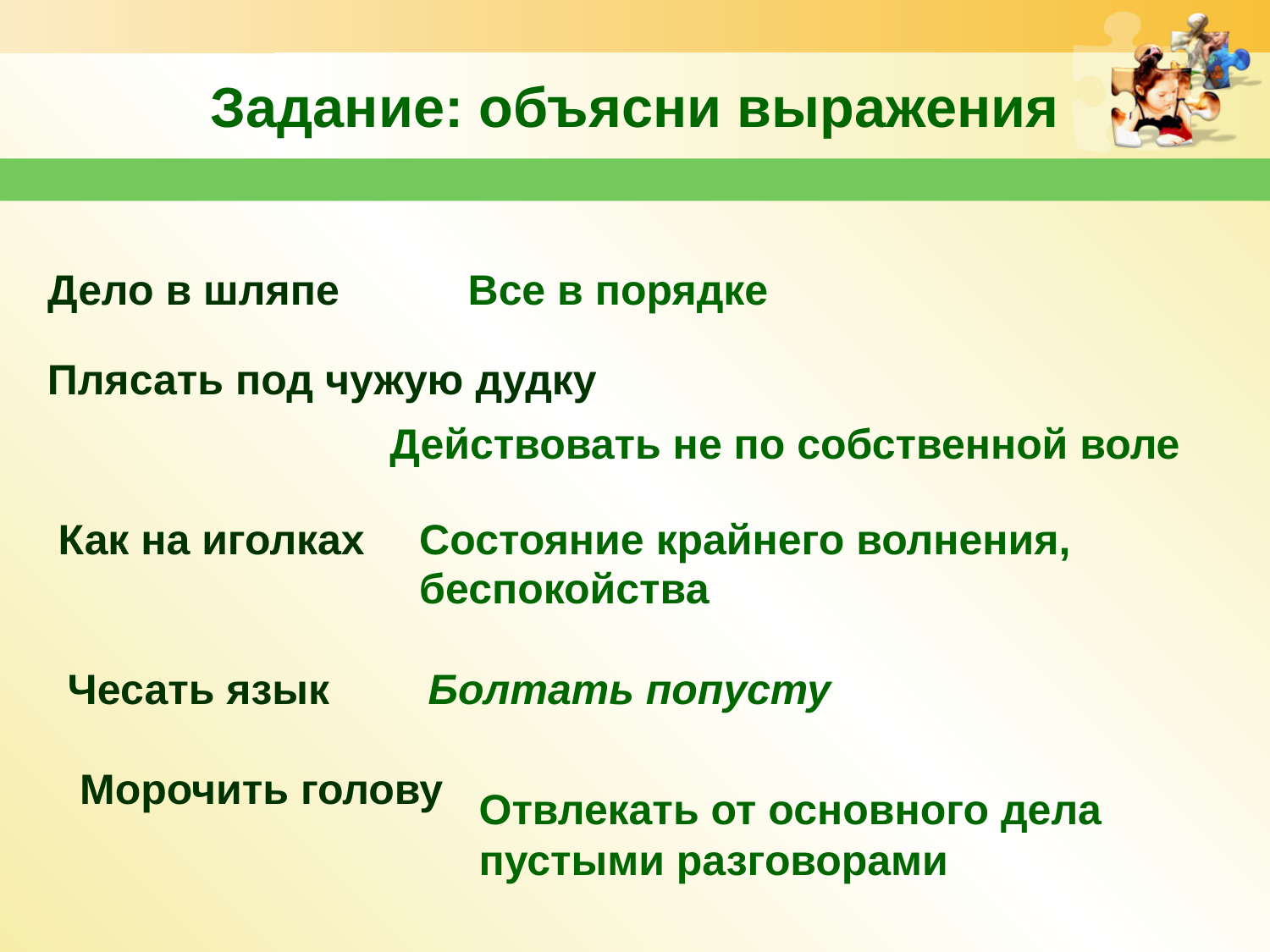

Задание: объясни выражения
Дело в шляпе
Все в порядке
Плясать под чужую дудку
Действовать не по собственной воле
Как на иголках
Состояние крайнего волнения,
беспокойства
Чесать язык
Болтать попусту
Морочить голову
Отвлекать от основного дела
пустыми разговорами